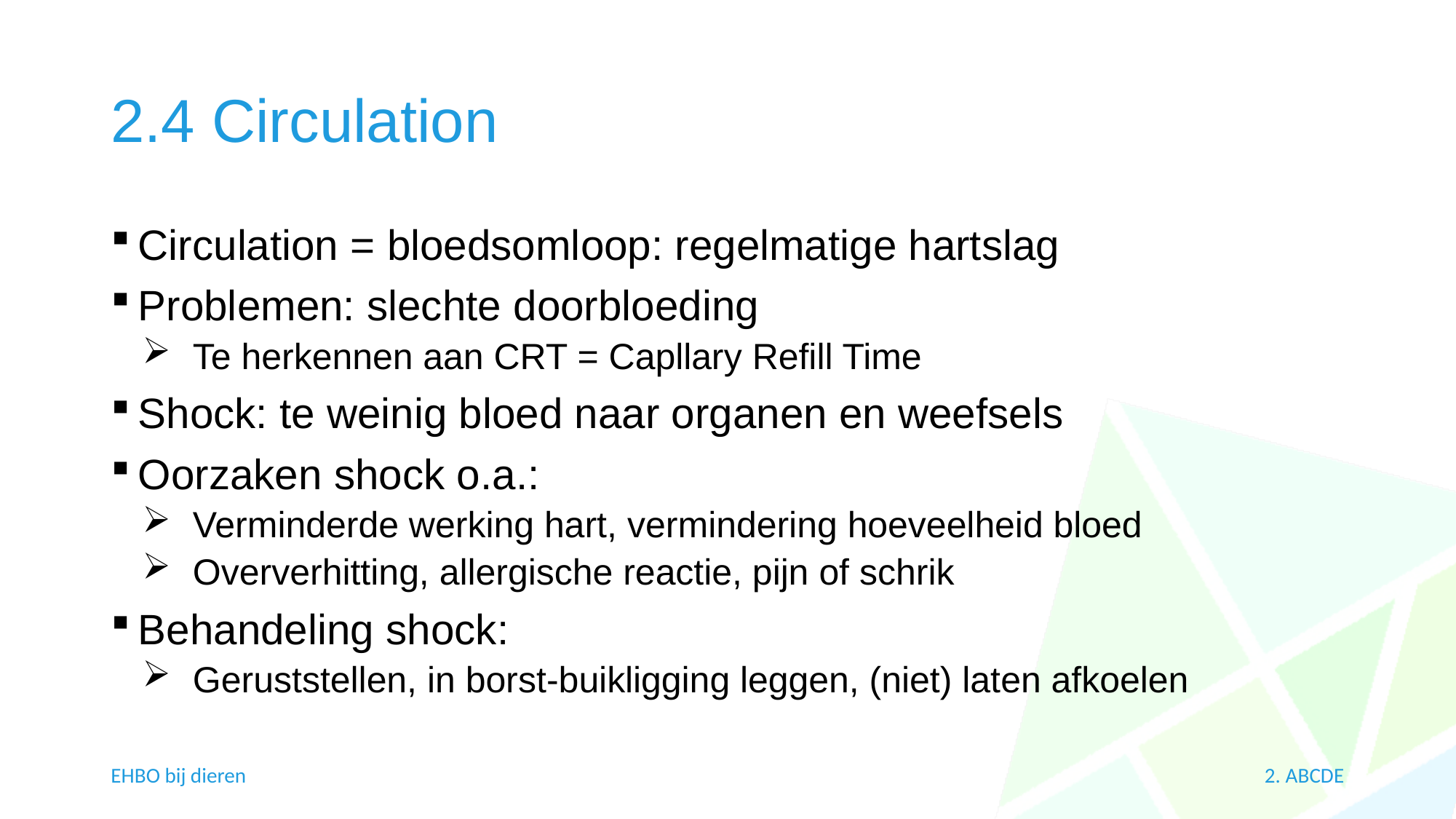

# 2.4 Circulation
Circulation = bloedsomloop: regelmatige hartslag
Problemen: slechte doorbloeding
Te herkennen aan CRT = Capllary Refill Time
Shock: te weinig bloed naar organen en weefsels
Oorzaken shock o.a.:
Verminderde werking hart, vermindering hoeveelheid bloed
Oververhitting, allergische reactie, pijn of schrik
Behandeling shock:
Geruststellen, in borst-buikligging leggen, (niet) laten afkoelen
EHBO bij dieren
2. ABCDE